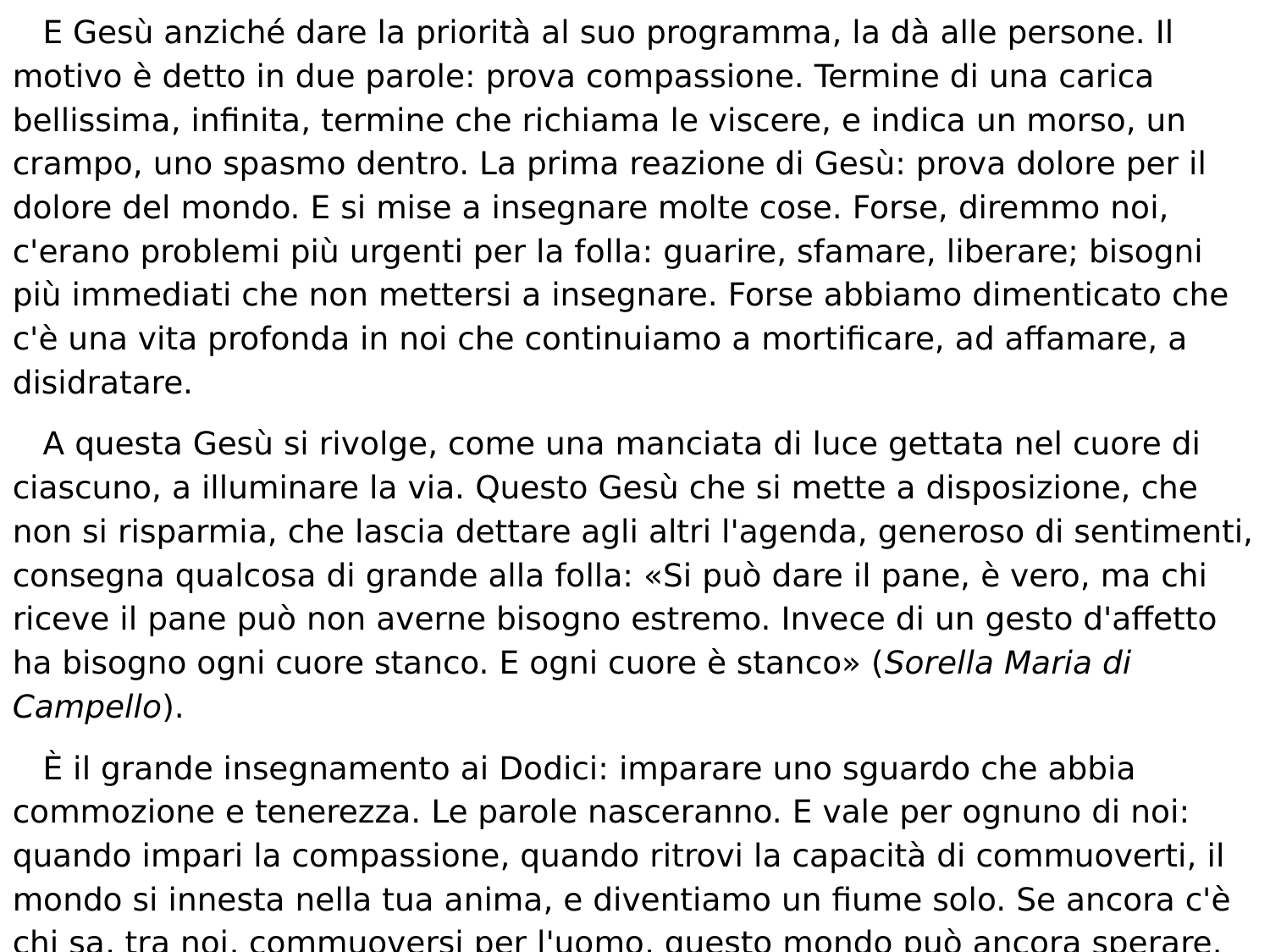

E Gesù anziché dare la priorità al suo programma, la dà alle persone. Il motivo è detto in due parole: prova compassione. Termine di una carica bellissima, infinita, termine che richiama le viscere, e indica un morso, un crampo, uno spasmo dentro. La prima reazione di Gesù: prova dolore per il dolore del mondo. E si mise a insegnare molte cose. Forse, diremmo noi, c'erano problemi più urgenti per la folla: guarire, sfamare, liberare; bisogni più immediati che non mettersi a insegnare. Forse abbiamo dimenticato che c'è una vita profonda in noi che continuiamo a mortificare, ad affamare, a disidratare.
   A questa Gesù si rivolge, come una manciata di luce gettata nel cuore di ciascuno, a illuminare la via. Questo Gesù che si mette a disposizione, che non si risparmia, che lascia dettare agli altri l'agenda, generoso di sentimenti, consegna qualcosa di grande alla folla: «Si può dare il pane, è vero, ma chi riceve il pane può non averne bisogno estremo. Invece di un gesto d'affetto ha bisogno ogni cuore stanco. E ogni cuore è stanco» (Sorella Maria di Campello).
   È il grande insegnamento ai Dodici: imparare uno sguardo che abbia commozione e tenerezza. Le parole nasceranno. E vale per ognuno di noi: quando impari la compassione, quando ritrovi la capacità di commuoverti, il mondo si innesta nella tua anima, e diventiamo un fiume solo. Se ancora c'è chi sa, tra noi, commuoversi per l'uomo, questo mondo può ancora sperare.